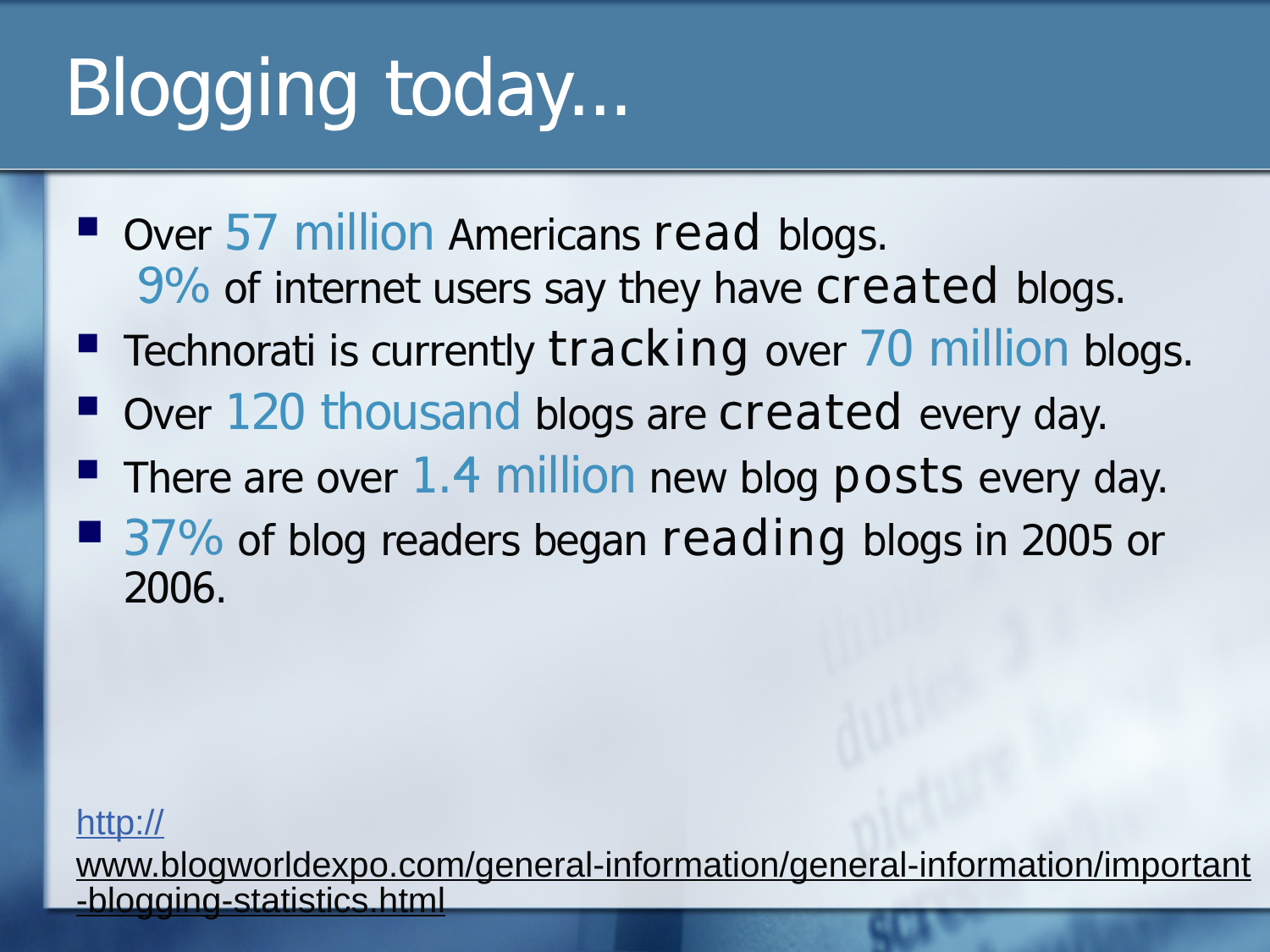

# Blogging today…
Over 57 million Americans read blogs.
 9% of internet users say they have created blogs.
Technorati is currently tracking over 70 million blogs.
Over 120 thousand blogs are created every day.
There are over 1.4 million new blog posts every day.
37% of blog readers began reading blogs in 2005 or 2006.
http://www.blogworldexpo.com/general-information/general-information/important-blogging-statistics.html